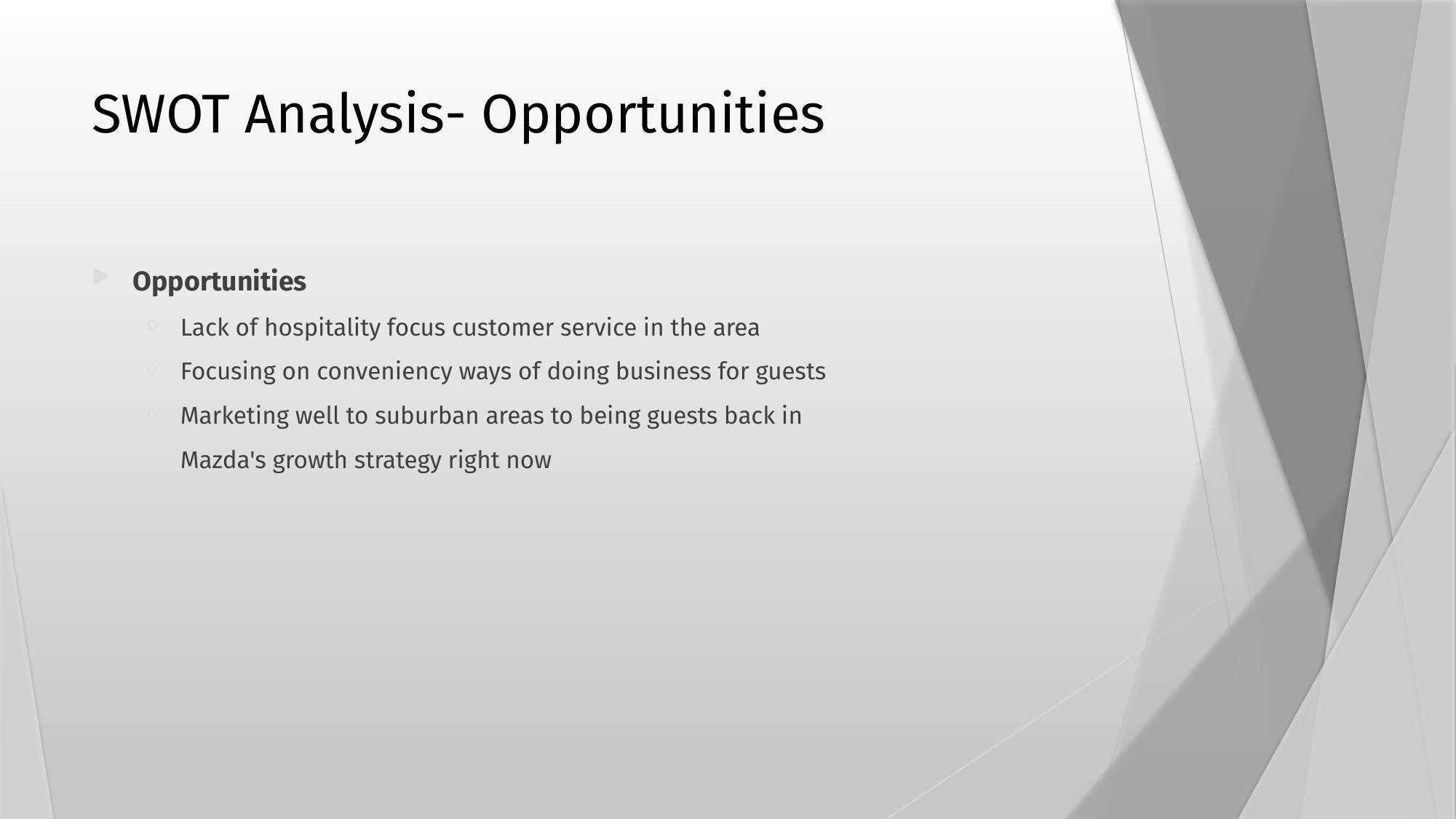

# SWOT Analysis- Opportunities
Opportunities
Lack of hospitality focus customer service in the area
Focusing on conveniency ways of doing business for guests
Marketing well to suburban areas to being guests back in
Mazda's growth strategy right now